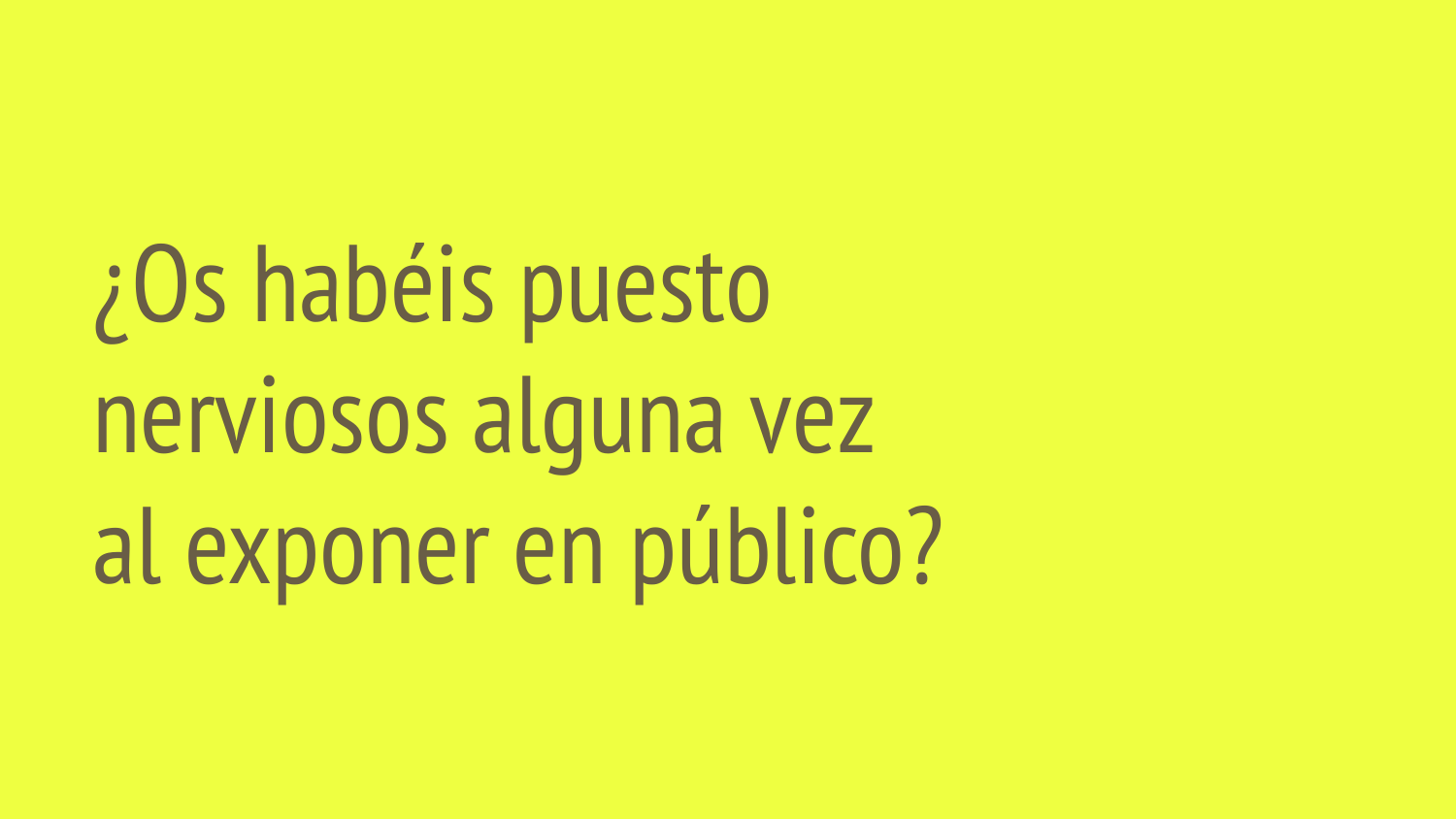

# ¿Os habéis puesto nerviosos alguna vez al exponer en público?